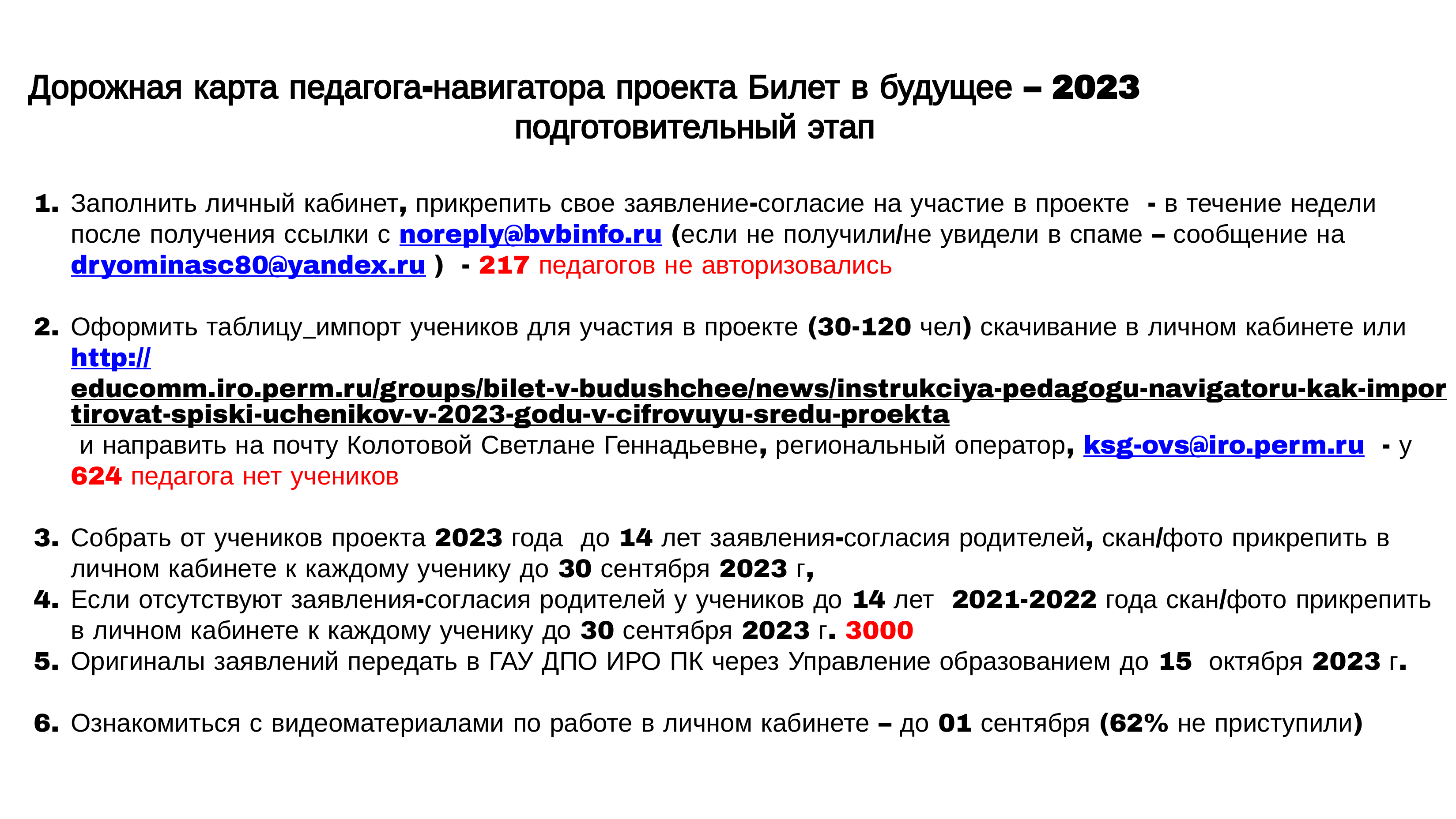

Дорожная карта педагога-навигатора проекта Билет в будущее – 2023
подготовительный этап
Заполнить личный кабинет, прикрепить свое заявление-согласие на участие в проекте  - в течение недели после получения ссылки с noreply@bvbinfo.ru (если не получили/не увидели в спаме – сообщение на dryominasc80@yandex.ru )  - 217 педагогов не авторизовались

Оформить таблицу_импорт учеников для участия в проекте (30-120 чел) скачивание в личном кабинете или http://educomm.iro.perm.ru/groups/bilet-v-budushchee/news/instrukciya-pedagogu-navigatoru-kak-importirovat-spiski-uchenikov-v-2023-godu-v-cifrovuyu-sredu-proekta и направить на почту Колотовой Светлане Геннадьевне, региональный оператор, ksg-ovs@iro.perm.ru  - у 624 педагога нет учеников

Собрать от учеников проекта 2023 года  до 14 лет заявления-согласия родителей, скан/фото прикрепить в личном кабинете к каждому ученику до 30 сентября 2023 г,
Если отсутствуют заявления-согласия родителей у учеников до 14 лет  2021-2022 года скан/фото прикрепить в личном кабинете к каждому ученику до 30 сентября 2023 г. 3000
Оригиналы заявлений передать в ГАУ ДПО ИРО ПК через Управление образованием до 15  октября 2023 г.

Ознакомиться с видеоматериалами по работе в личном кабинете – до 01 сентября (62% не приступили)